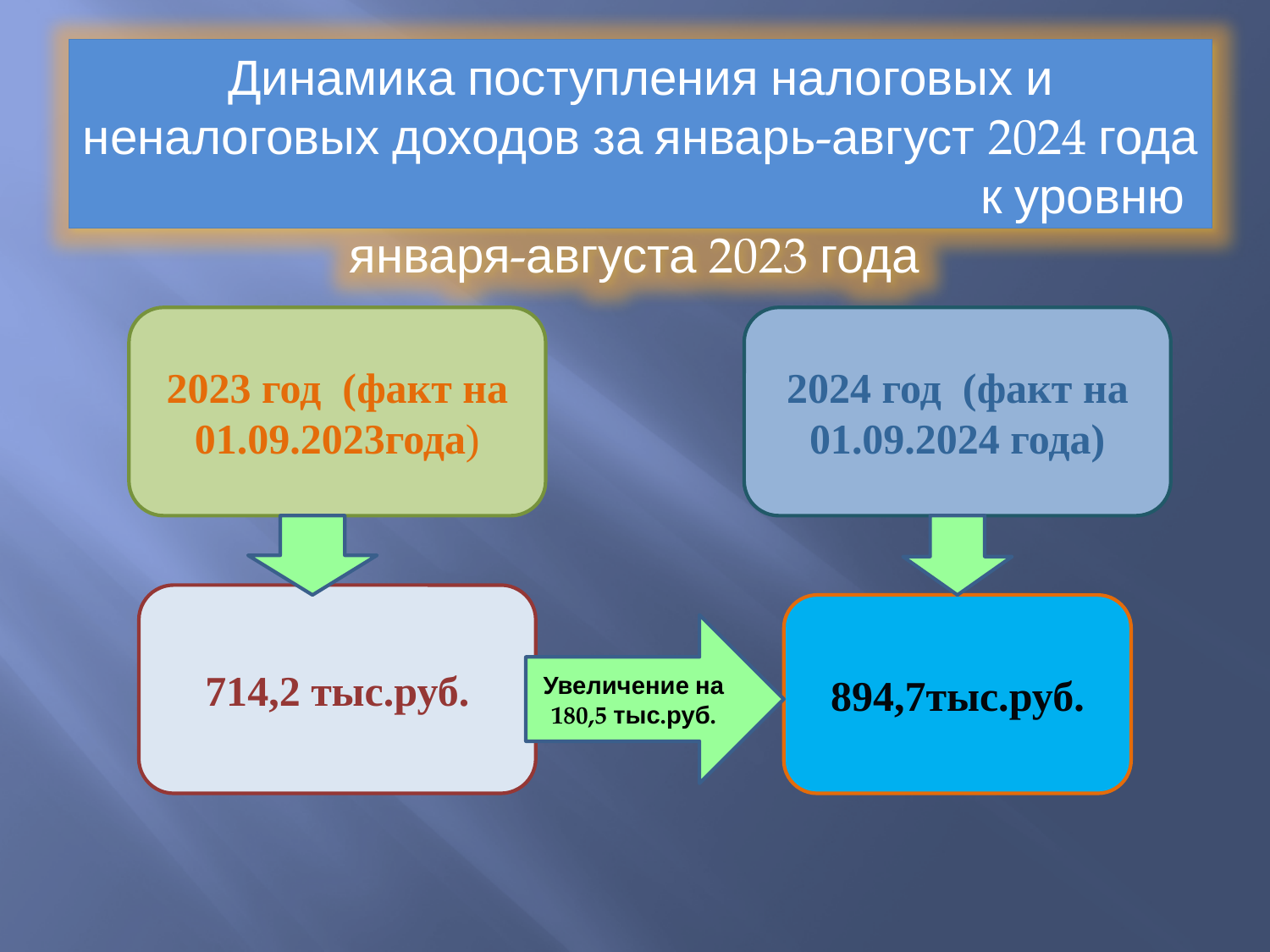

Динамика поступления налоговых и неналоговых доходов за январь-август 2024 года                                                                         к уровню января-августа 2023 года
2023 год  (факт на 01.09.2023года)
2024 год  (факт на 01.09.2024 года)

714,2 тыс.руб.
894,7тыс.руб.
Увеличение на 180,5 тыс.руб.